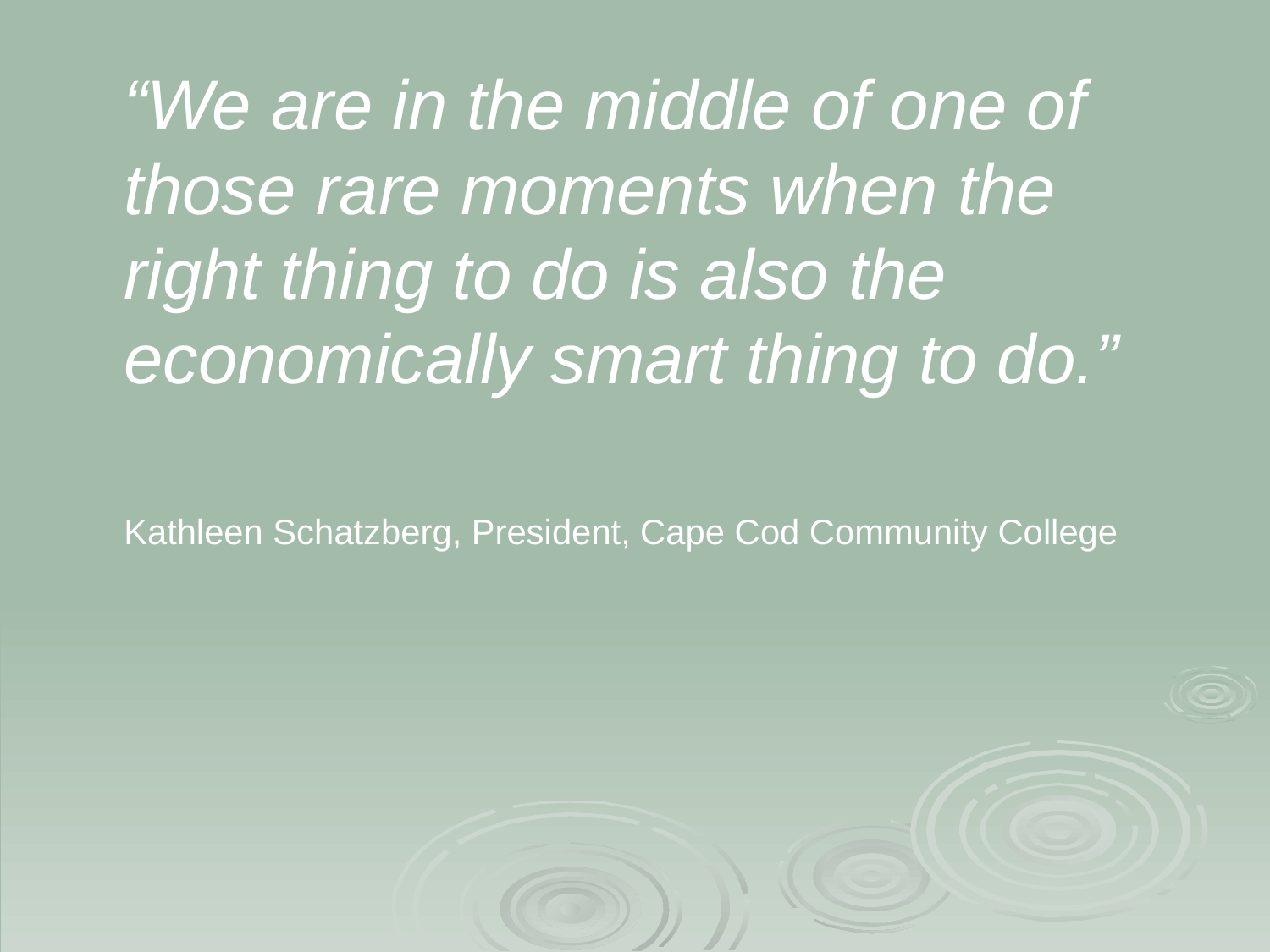

“We are in the middle of one of those rare moments when the right thing to do is also the economically smart thing to do.”

	Kathleen Schatzberg, President, Cape Cod Community College